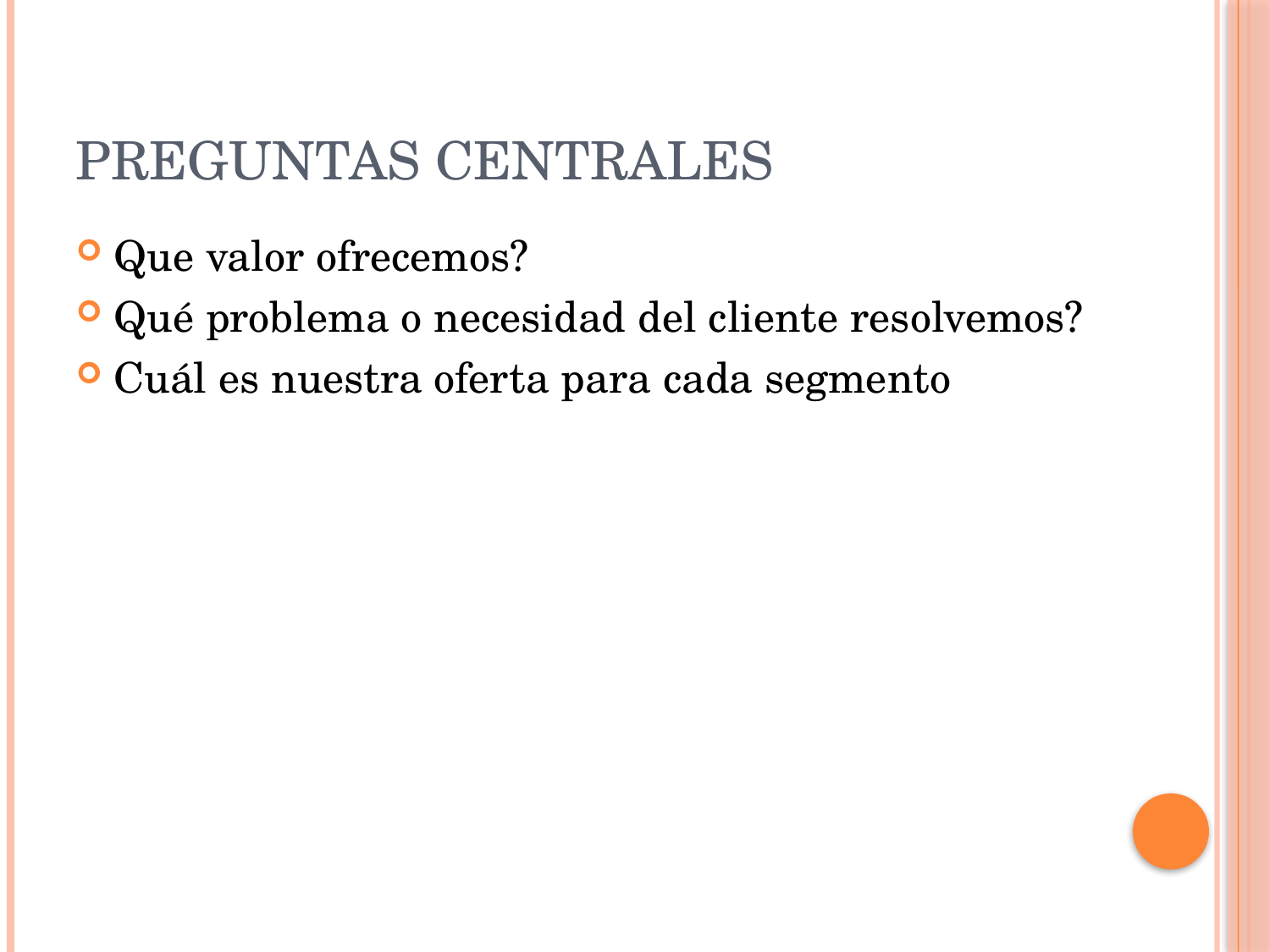

# Preguntas centrales
Que valor ofrecemos?
Qué problema o necesidad del cliente resolvemos?
Cuál es nuestra oferta para cada segmento